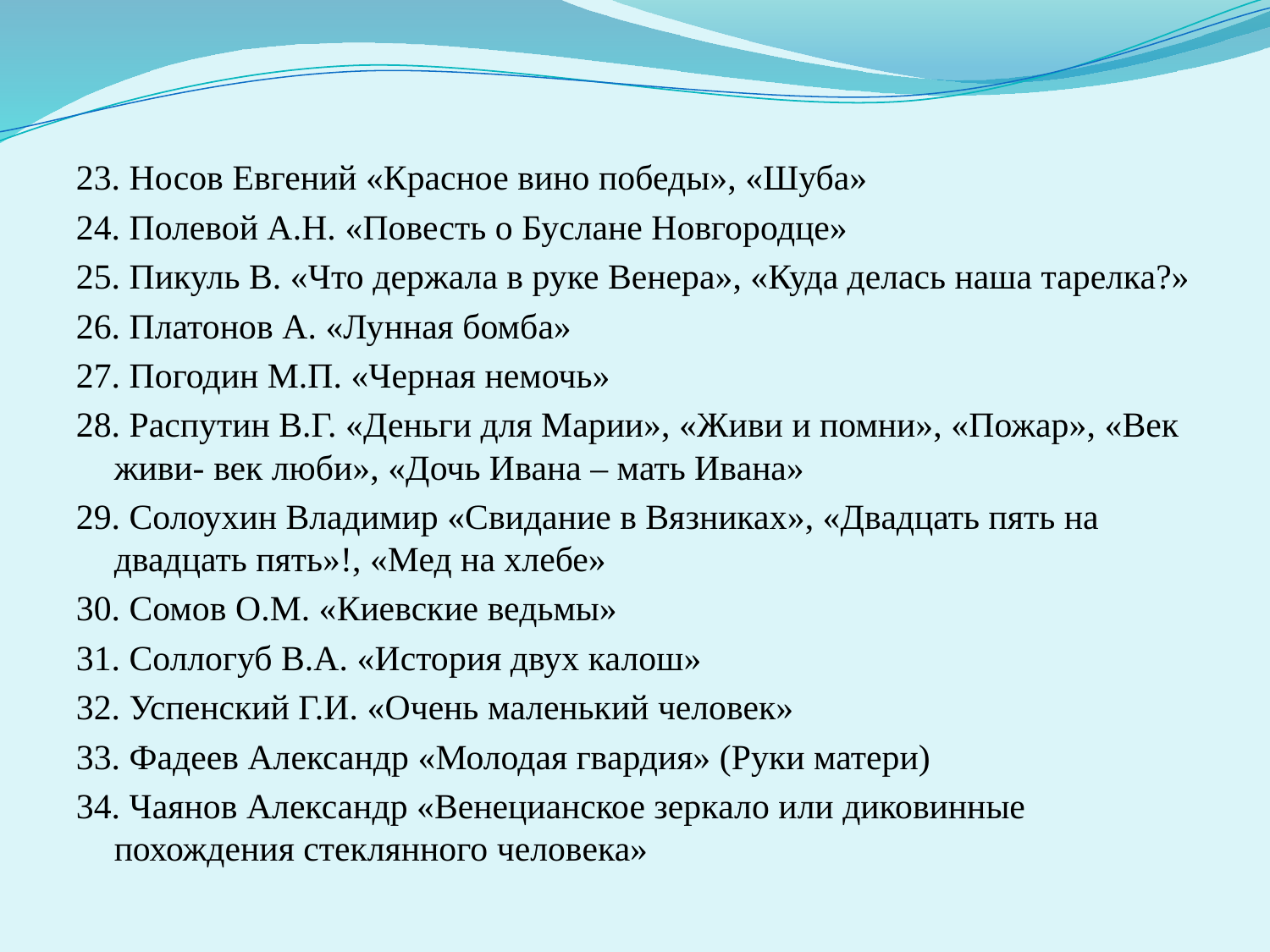

#
23. Носов Евгений «Красное вино победы», «Шуба»
24. Полевой А.Н. «Повесть о Буслане Новгородце»
25. Пикуль В. «Что держала в руке Венера», «Куда делась наша тарелка?»
26. Платонов А. «Лунная бомба»
27. Погодин М.П. «Черная немочь»
28. Распутин В.Г. «Деньги для Марии», «Живи и помни», «Пожар», «Век живи- век люби», «Дочь Ивана – мать Ивана»
29. Солоухин Владимир «Свидание в Вязниках», «Двадцать пять на двадцать пять»!, «Мед на хлебе»
30. Сомов О.М. «Киевские ведьмы»
31. Соллогуб В.А. «История двух калош»
32. Успенский Г.И. «Очень маленький человек»
33. Фадеев Александр «Молодая гвардия» (Руки матери)
34. Чаянов Александр «Венецианское зеркало или диковинные похождения стеклянного человека»